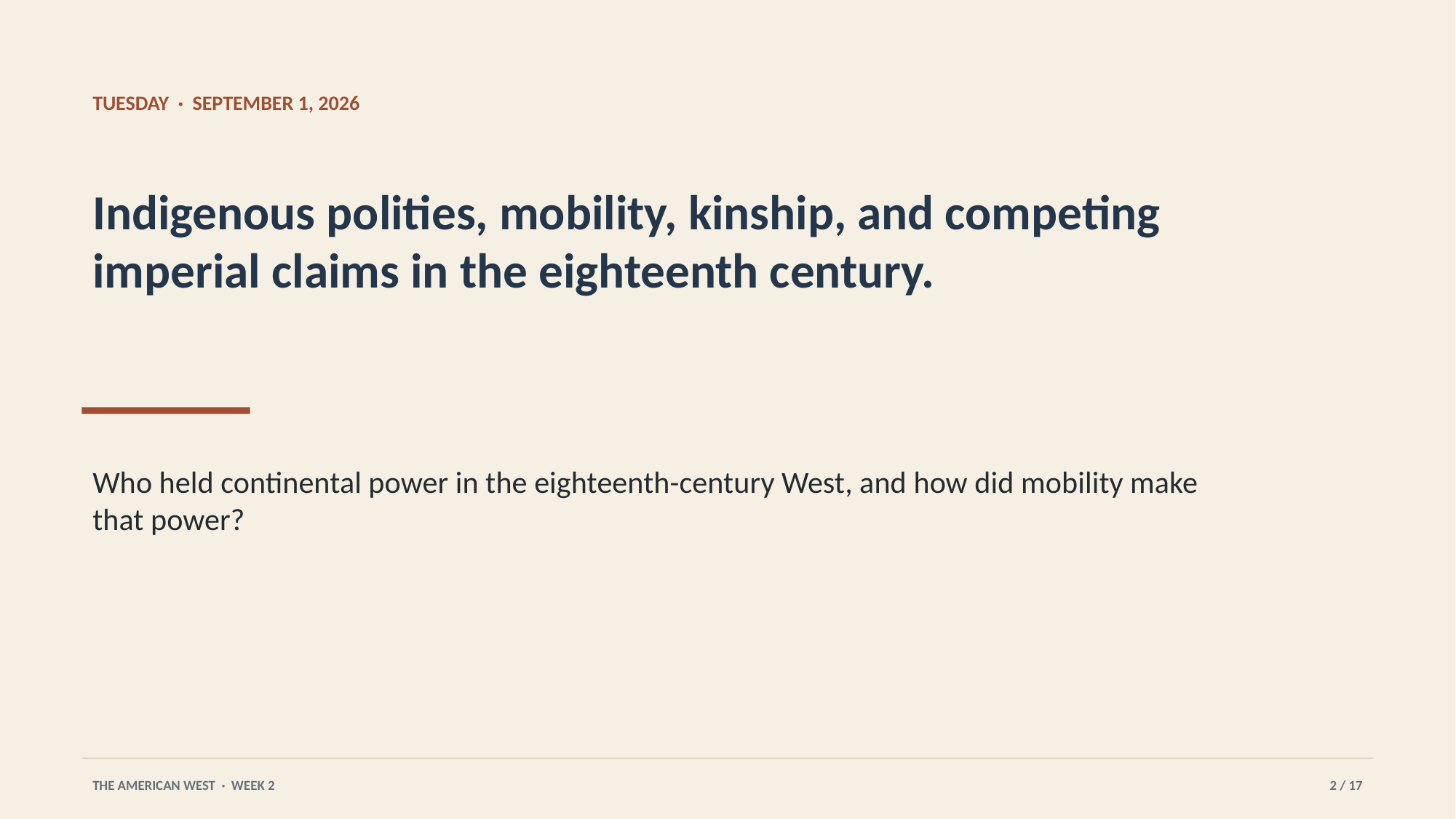

TUESDAY  ·  SEPTEMBER 1, 2026
Indigenous polities, mobility, kinship, and competing imperial claims in the eighteenth century.

Who held continental power in the eighteenth-century West, and how did mobility make that power?

THE AMERICAN WEST  ·  WEEK 2
2 / 17